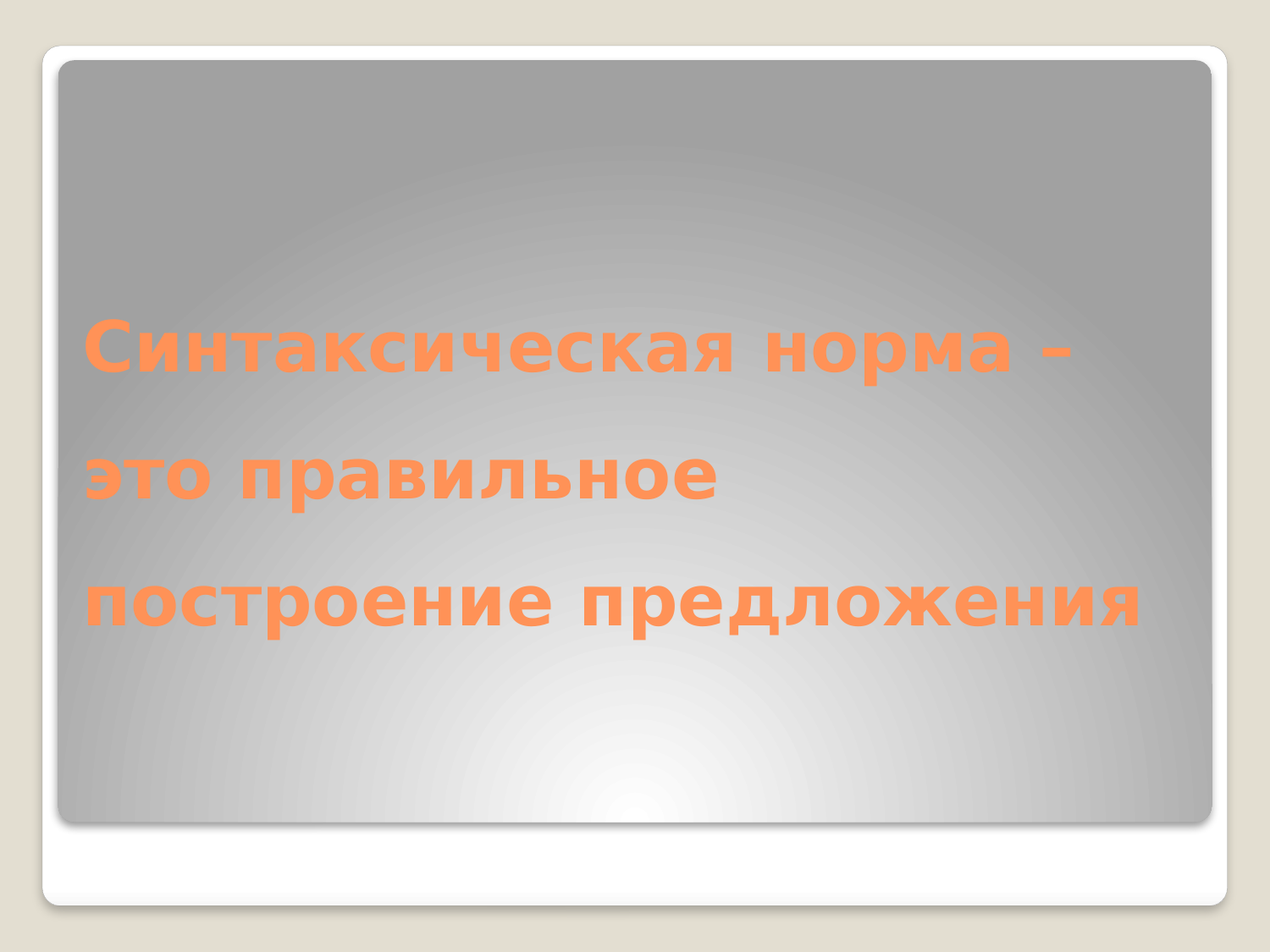

# Синтаксическая норма – это правильное построение предложения